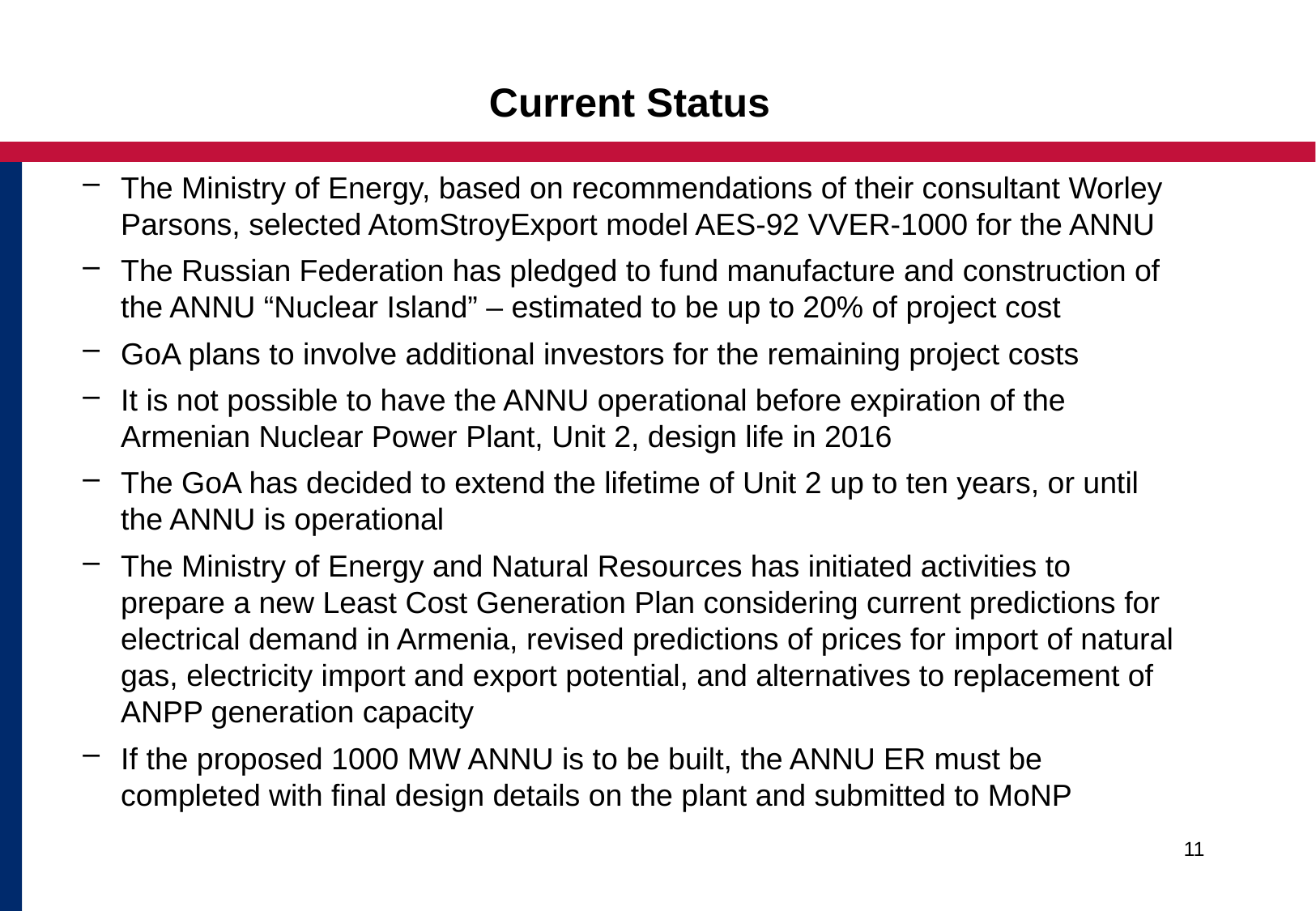

Current Status
The Ministry of Energy, based on recommendations of their consultant Worley Parsons, selected AtomStroyExport model AES-92 VVER-1000 for the ANNU
The Russian Federation has pledged to fund manufacture and construction of the ANNU “Nuclear Island” – estimated to be up to 20% of project cost
GoA plans to involve additional investors for the remaining project costs
It is not possible to have the ANNU operational before expiration of the Armenian Nuclear Power Plant, Unit 2, design life in 2016
The GoA has decided to extend the lifetime of Unit 2 up to ten years, or until the ANNU is operational
The Ministry of Energy and Natural Resources has initiated activities to prepare a new Least Cost Generation Plan considering current predictions for electrical demand in Armenia, revised predictions of prices for import of natural gas, electricity import and export potential, and alternatives to replacement of ANPP generation capacity
If the proposed 1000 MW ANNU is to be built, the ANNU ER must be completed with final design details on the plant and submitted to MoNP

11